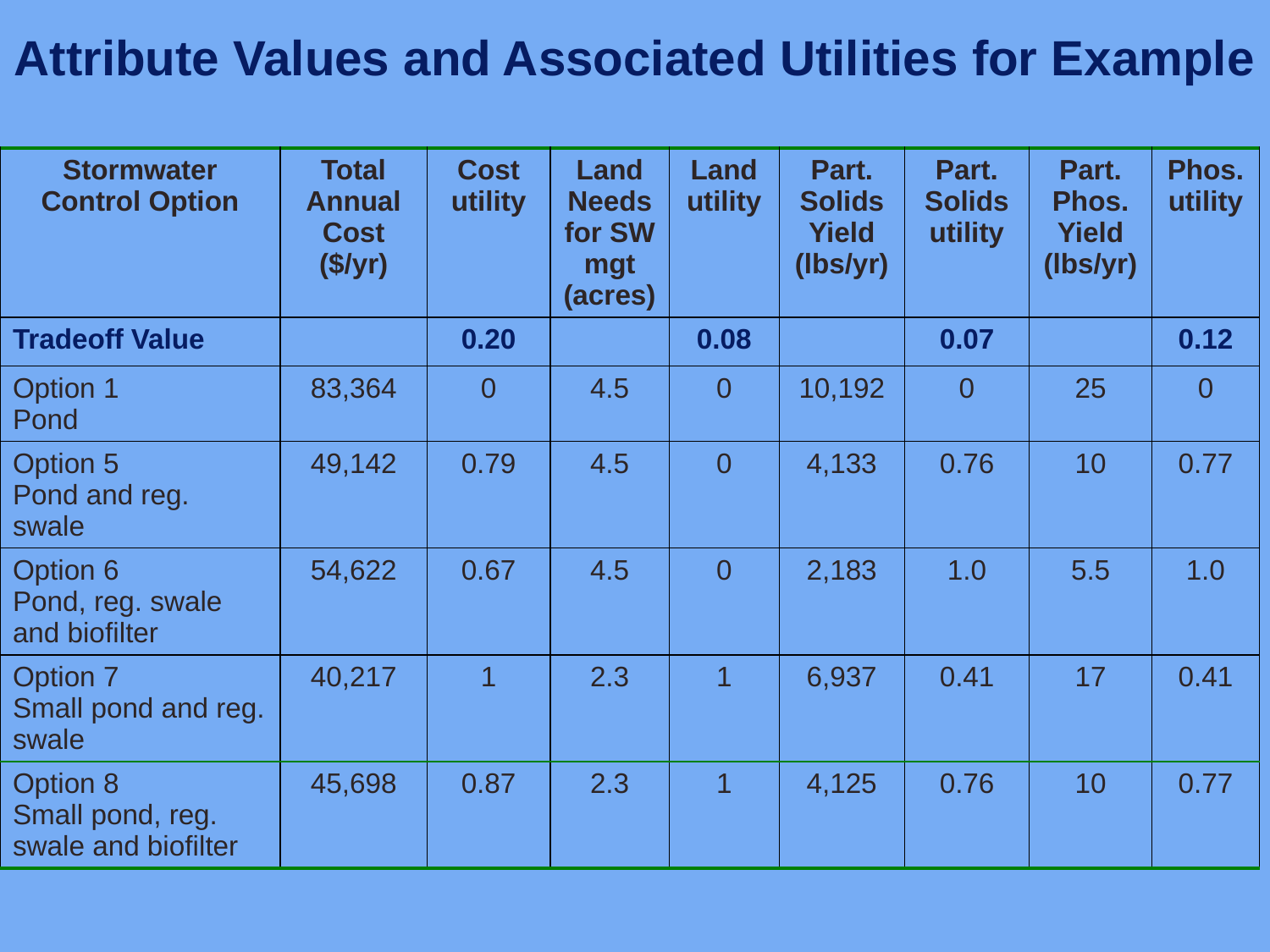

Attribute Values and Associated Utilities for Example
| Stormwater Control Option | Total Annual Cost ($/yr) | Cost utility | Land Needs for SW mgt (acres) | Land utility | Part. Solids Yield (lbs/yr) | Part. Solids utility | Part. Phos. Yield (lbs/yr) | Phos. utility |
| --- | --- | --- | --- | --- | --- | --- | --- | --- |
| Tradeoff Value |  | 0.20 |  | 0.08 |  | 0.07 |  | 0.12 |
| Option 1 Pond | 83,364 | 0 | 4.5 | 0 | 10,192 | 0 | 25 | 0 |
| Option 5 Pond and reg. swale | 49,142 | 0.79 | 4.5 | 0 | 4,133 | 0.76 | 10 | 0.77 |
| Option 6 Pond, reg. swale and biofilter | 54,622 | 0.67 | 4.5 | 0 | 2,183 | 1.0 | 5.5 | 1.0 |
| Option 7 Small pond and reg. swale | 40,217 | 1 | 2.3 | 1 | 6,937 | 0.41 | 17 | 0.41 |
| Option 8 Small pond, reg. swale and biofilter | 45,698 | 0.87 | 2.3 | 1 | 4,125 | 0.76 | 10 | 0.77 |